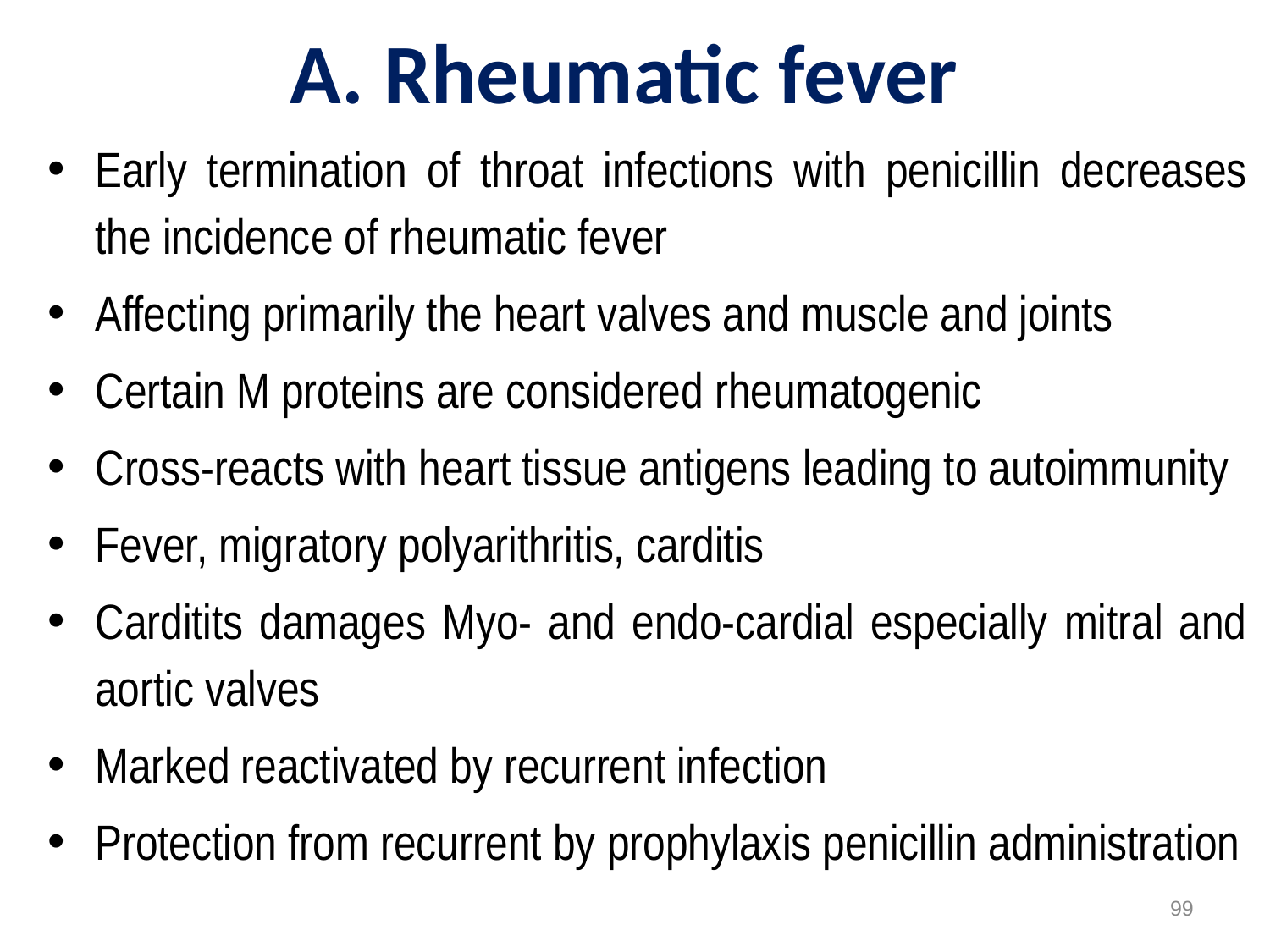

# A. Rheumatic fever
Early termination of throat infections with penicillin decreases the incidence of rheumatic fever
Affecting primarily the heart valves and muscle and joints
Certain M proteins are considered rheumatogenic
Cross-reacts with heart tissue antigens leading to autoimmunity
Fever, migratory polyarithritis, carditis
Carditits damages Myo- and endo-cardial especially mitral and aortic valves
Marked reactivated by recurrent infection
Protection from recurrent by prophylaxis penicillin administration

99